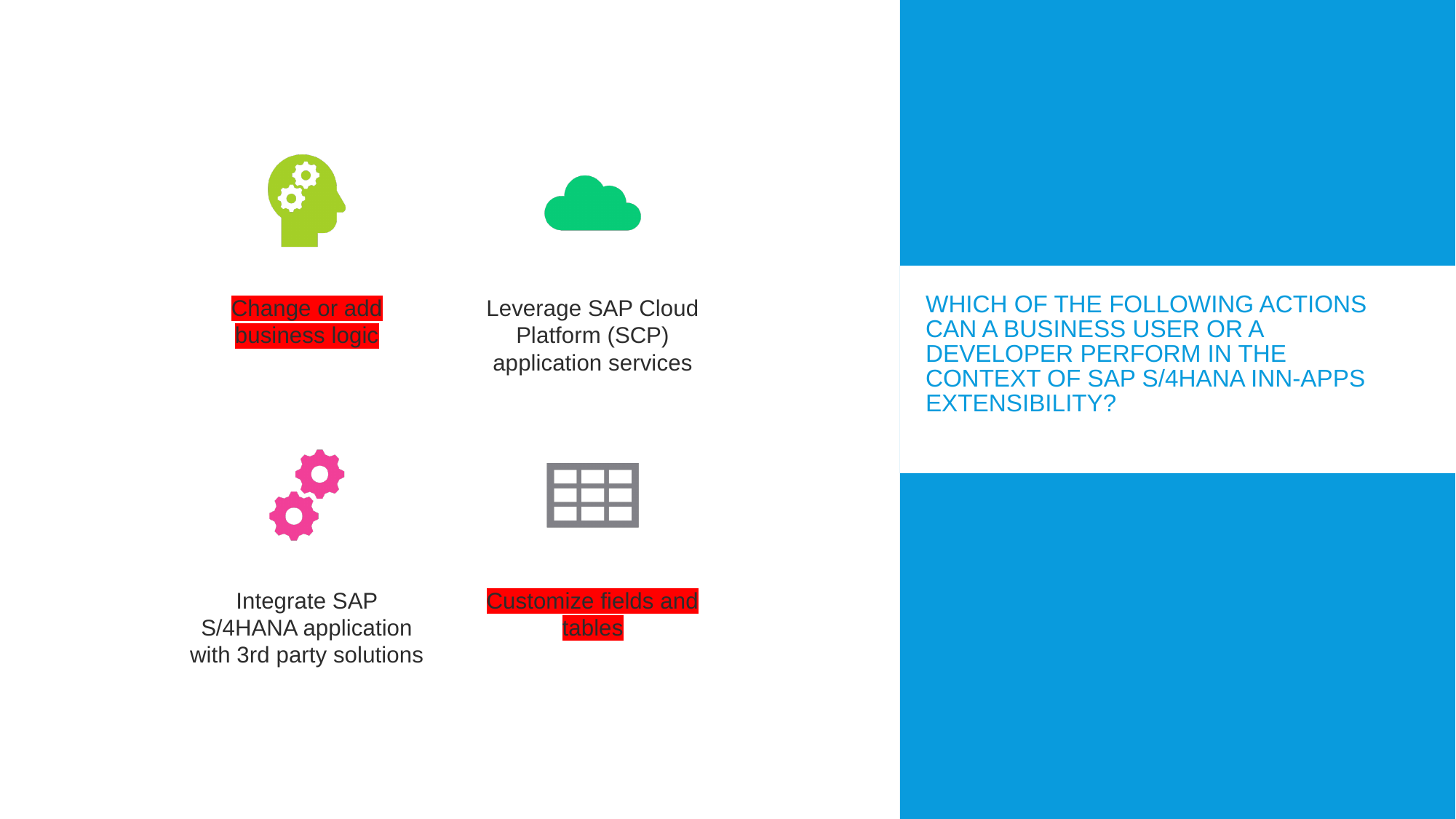

Change or add business logic
Leverage SAP Cloud Platform (SCP) application services
Integrate SAP S/4HANA application with 3rd party solutions
Customize fields and tables

# Which of the following actions can a business user or a developer perform in the context of SAP S/4HANA Inn-Apps extensibility?